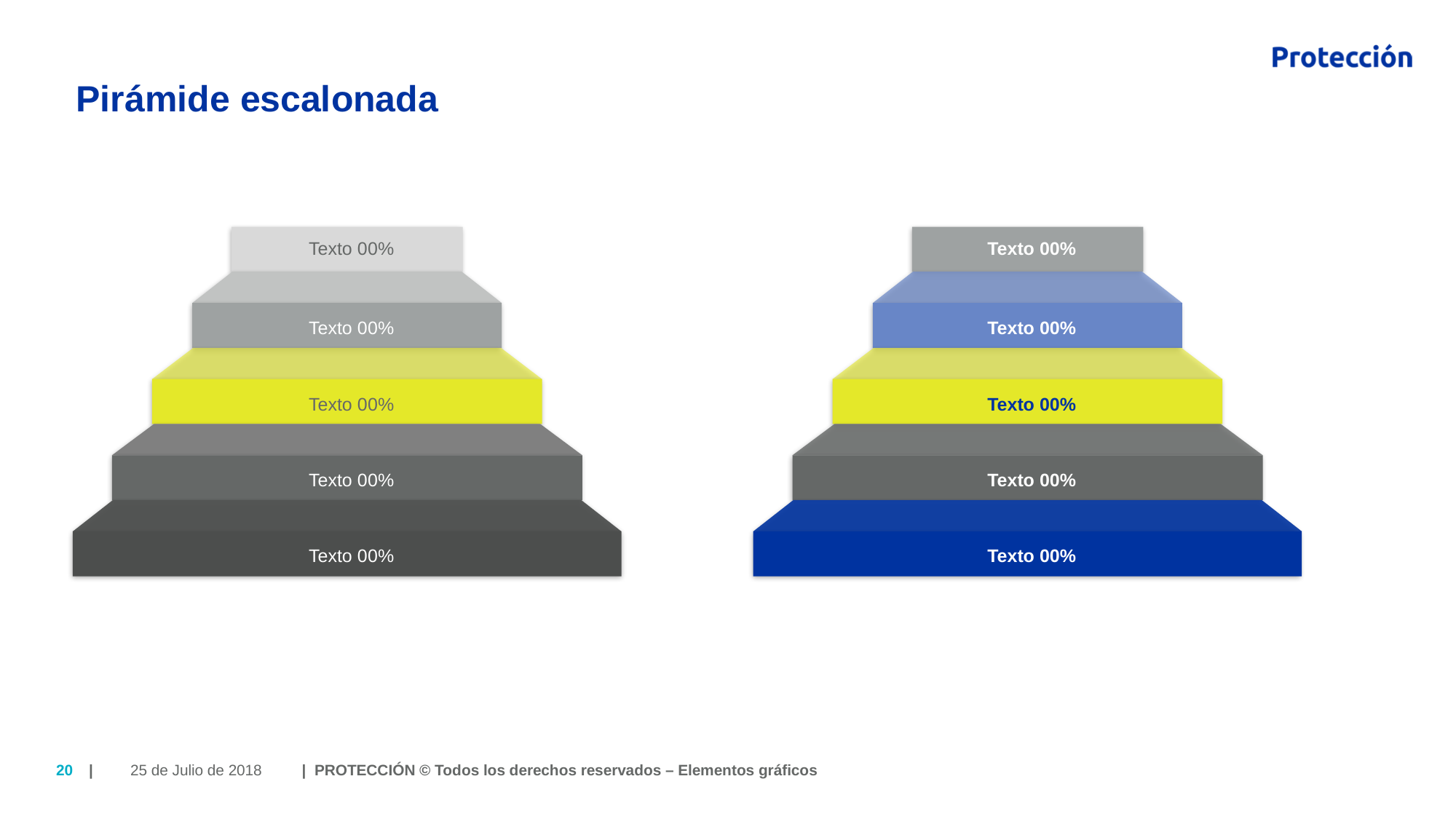

# Pirámide escalonada

Texto 00%
Texto 00%

Texto 00%
Texto 00%

Texto 00%
Texto 00%

Texto 00%
Texto 00%

Texto 00%
Texto 00%
25 de Julio de 2018
20
|                                                  |  PROTECCIÓN © Todos los derechos reservados – Elementos gráficos